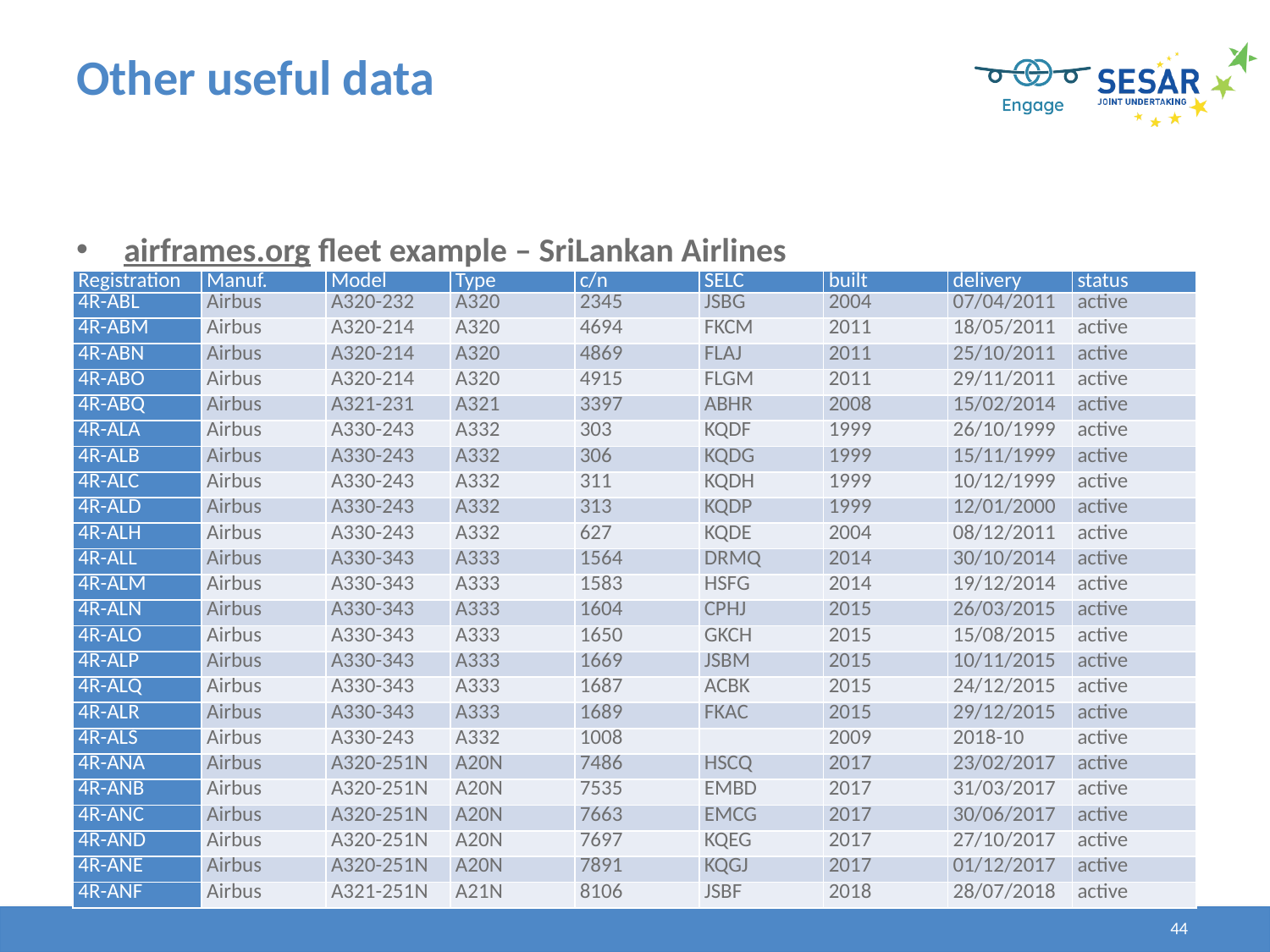

# Other useful data
airframes.org fleet example – SriLankan Airlines

| Registration | Manuf. | Model | Type | c/n | SELC | built | delivery | status |
| --- | --- | --- | --- | --- | --- | --- | --- | --- |
| 4R-ABL | Airbus | A320-232 | A320 | 2345 | JSBG | 2004 | 07/04/2011 | active |
| 4R-ABM | Airbus | A320-214 | A320 | 4694 | FKCM | 2011 | 18/05/2011 | active |
| 4R-ABN | Airbus | A320-214 | A320 | 4869 | FLAJ | 2011 | 25/10/2011 | active |
| 4R-ABO | Airbus | A320-214 | A320 | 4915 | FLGM | 2011 | 29/11/2011 | active |
| 4R-ABQ | Airbus | A321-231 | A321 | 3397 | ABHR | 2008 | 15/02/2014 | active |
| 4R-ALA | Airbus | A330-243 | A332 | 303 | KQDF | 1999 | 26/10/1999 | active |
| 4R-ALB | Airbus | A330-243 | A332 | 306 | KQDG | 1999 | 15/11/1999 | active |
| 4R-ALC | Airbus | A330-243 | A332 | 311 | KQDH | 1999 | 10/12/1999 | active |
| 4R-ALD | Airbus | A330-243 | A332 | 313 | KQDP | 1999 | 12/01/2000 | active |
| 4R-ALH | Airbus | A330-243 | A332 | 627 | KQDE | 2004 | 08/12/2011 | active |
| 4R-ALL | Airbus | A330-343 | A333 | 1564 | DRMQ | 2014 | 30/10/2014 | active |
| 4R-ALM | Airbus | A330-343 | A333 | 1583 | HSFG | 2014 | 19/12/2014 | active |
| 4R-ALN | Airbus | A330-343 | A333 | 1604 | CPHJ | 2015 | 26/03/2015 | active |
| 4R-ALO | Airbus | A330-343 | A333 | 1650 | GKCH | 2015 | 15/08/2015 | active |
| 4R-ALP | Airbus | A330-343 | A333 | 1669 | JSBM | 2015 | 10/11/2015 | active |
| 4R-ALQ | Airbus | A330-343 | A333 | 1687 | ACBK | 2015 | 24/12/2015 | active |
| 4R-ALR | Airbus | A330-343 | A333 | 1689 | FKAC | 2015 | 29/12/2015 | active |
| 4R-ALS | Airbus | A330-243 | A332 | 1008 |  | 2009 | 2018-10 | active |
| 4R-ANA | Airbus | A320-251N | A20N | 7486 | HSCQ | 2017 | 23/02/2017 | active |
| 4R-ANB | Airbus | A320-251N | A20N | 7535 | EMBD | 2017 | 31/03/2017 | active |
| 4R-ANC | Airbus | A320-251N | A20N | 7663 | EMCG | 2017 | 30/06/2017 | active |
| 4R-AND | Airbus | A320-251N | A20N | 7697 | KQEG | 2017 | 27/10/2017 | active |
| 4R-ANE | Airbus | A320-251N | A20N | 7891 | KQGJ | 2017 | 01/12/2017 | active |
| 4R-ANF | Airbus | A321-251N | A21N | 8106 | JSBF | 2018 | 28/07/2018 | active |

44